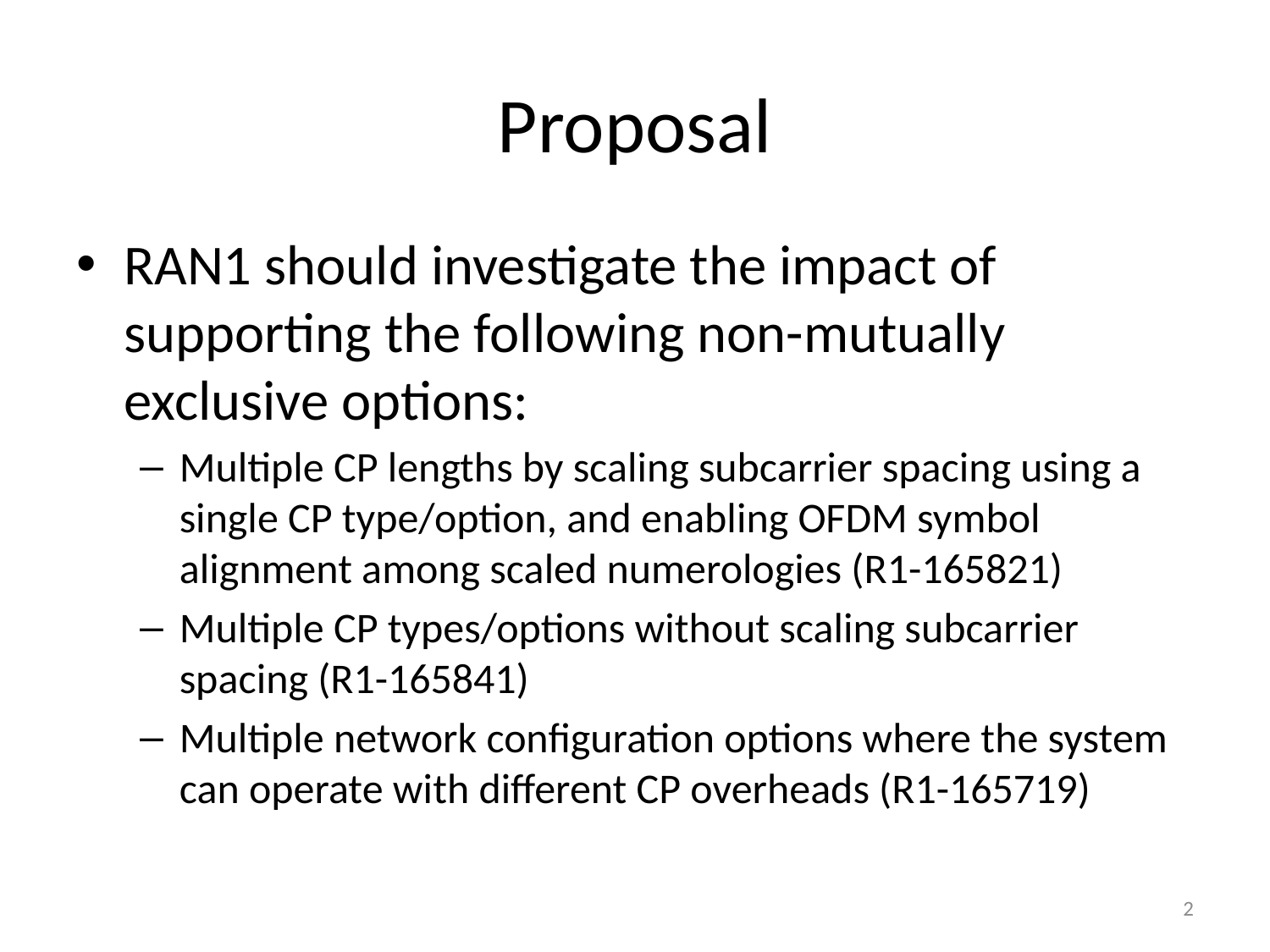

# Proposal
RAN1 should investigate the impact of supporting the following non-mutually exclusive options:
Multiple CP lengths by scaling subcarrier spacing using a single CP type/option, and enabling OFDM symbol alignment among scaled numerologies (R1-165821)
Multiple CP types/options without scaling subcarrier spacing (R1-165841)
Multiple network configuration options where the system can operate with different CP overheads (R1-165719)
2